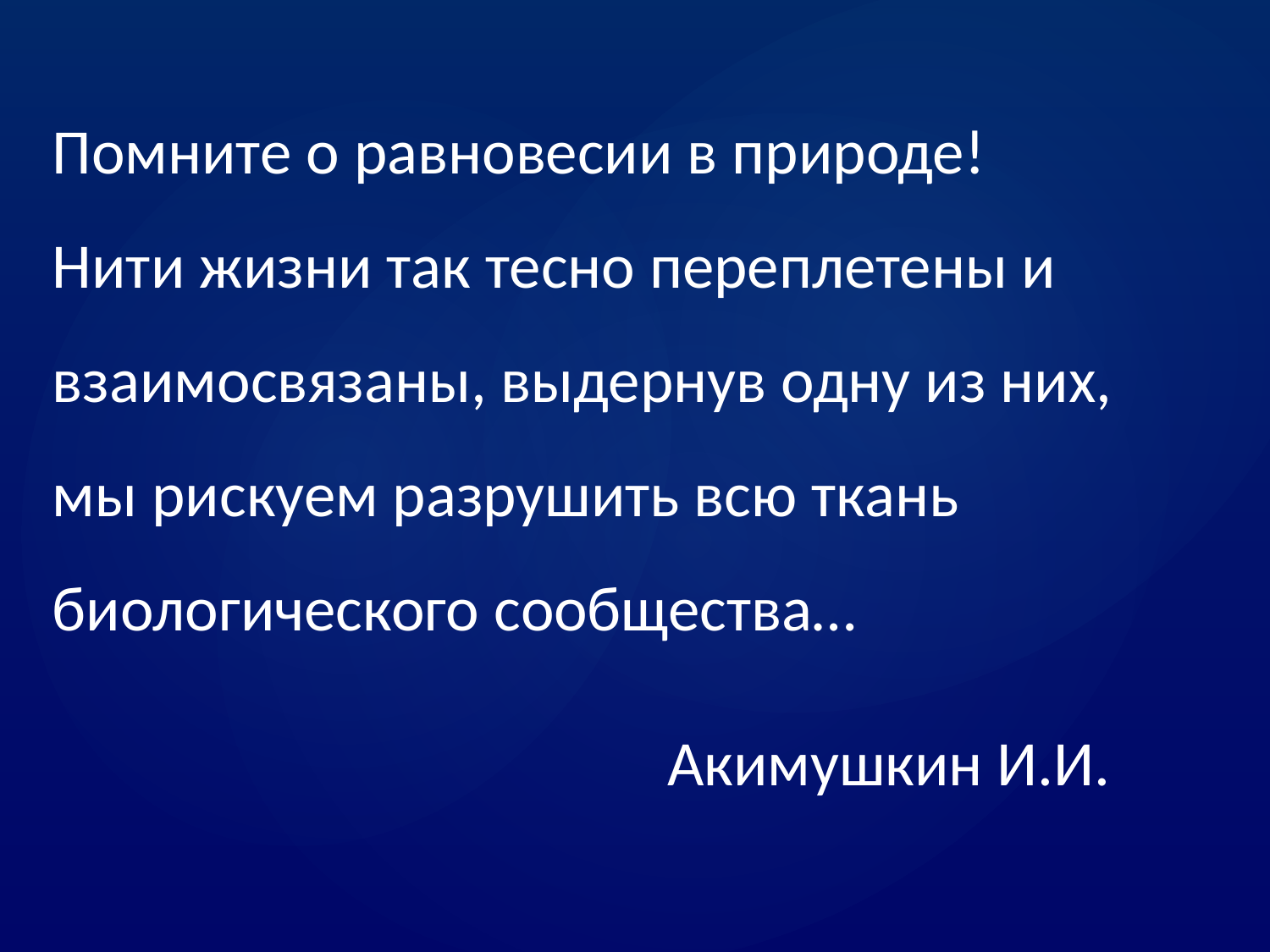

Помните о равновесии в природе!
Нити жизни так тесно переплетены и взаимосвязаны, выдернув одну из них,
мы рискуем разрушить всю ткань биологического сообщества…
Акимушкин И.И.